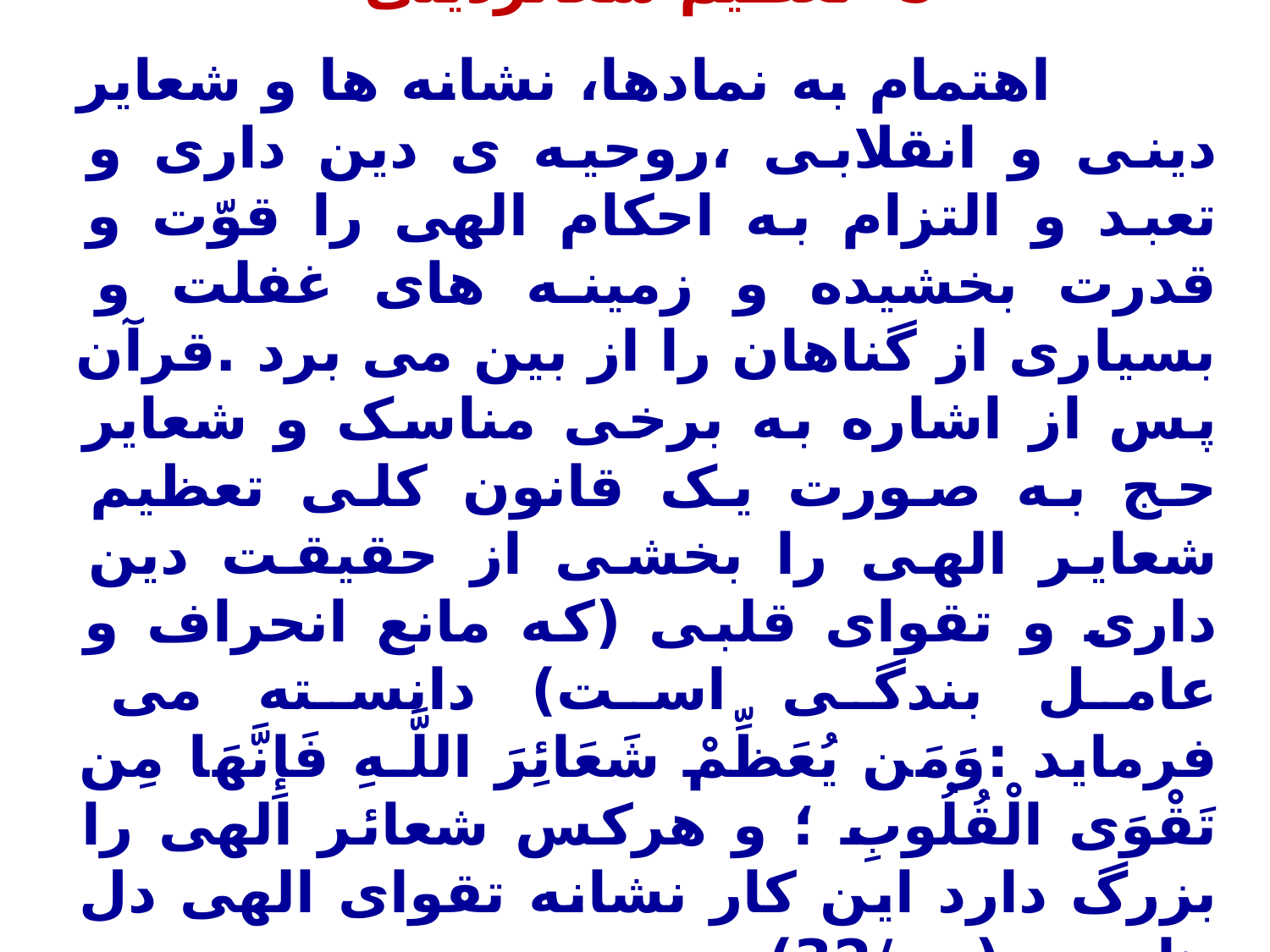

5- تعظیم شعائردینی

        اهتمام به نمادها، نشانه ها و شعایر دینی و انقلابی ،روحیه ی دین داری و تعبد و التزام به احکام الهی را قوّت و قدرت بخشیده و زمینه های غفلت و بسیاری از گناهان را از بین می برد .قرآن پس از اشاره به برخی مناسک و شعایر حج به صورت یک قانون کلی تعظیم شعایر الهی را بخشی از حقیقت دین داری و تقوای قلبی (که مانع انحراف و عامل بندگی است) دانسته می فرماید :وَمَن يُعَظِّمْ شَعَائِرَ اللَّـهِ فَإِنَّهَا مِن تَقْوَى الْقُلُوبِ ؛ و هرکس شعائر الهی را بزرگ دارد این کار نشانه تقوای الهی دل هاست. (حج/32)